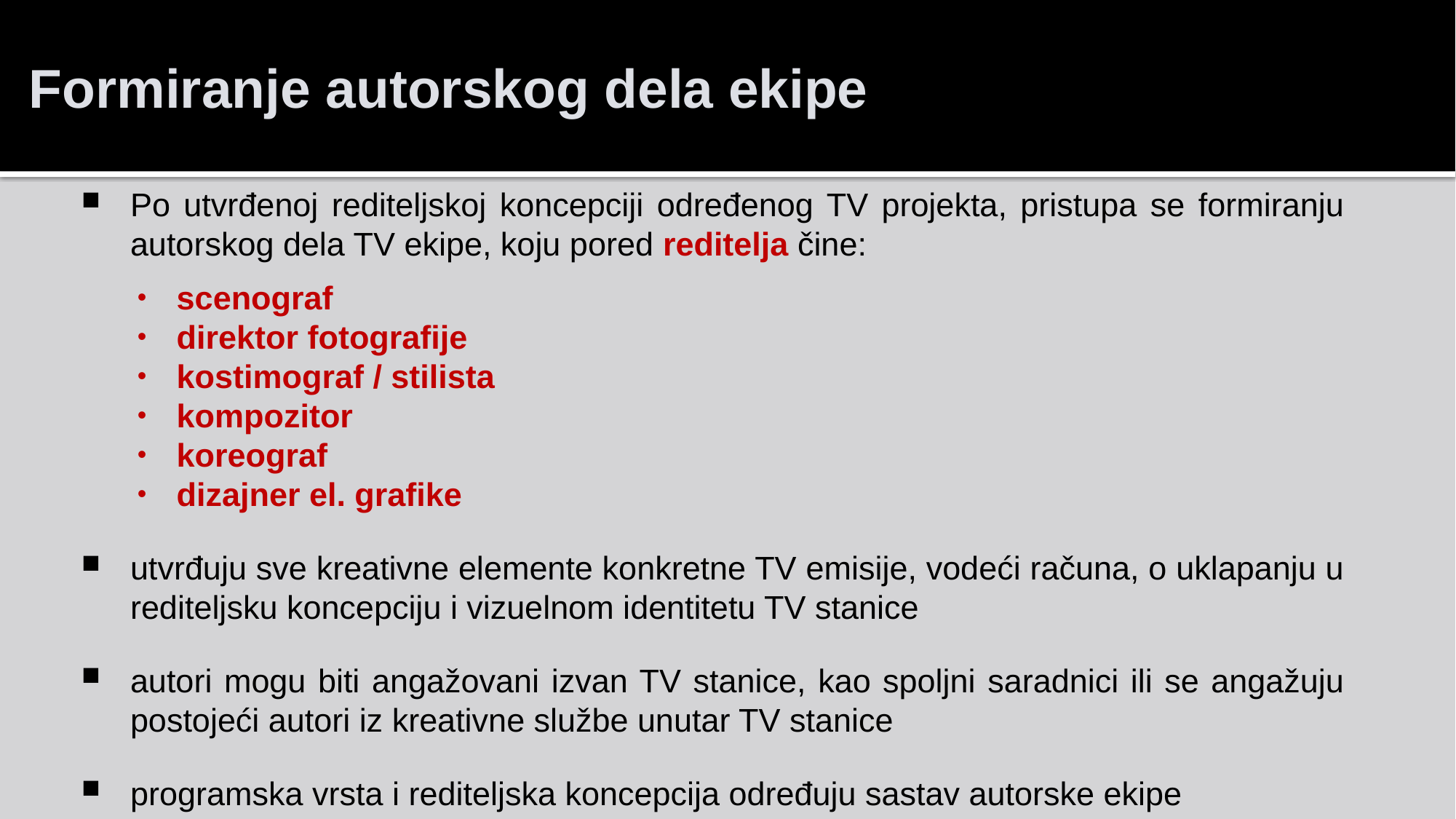

Formiranje autorskog dela ekipe
Po utvrđenoj rediteljskoj koncepciji određenog TV projekta, pristupa se formiranju autorskog dela TV ekipe, koju pored reditelja čine:

scenograf
direktor fotografije
kostimograf / stilista
kompozitor
koreograf
dizajner el. grafike

utvrđuju sve kreativne elemente konkretne TV emisije, vodeći računa, o uklapanju u rediteljsku koncepciju i vizuelnom identitetu TV stanice

autori mogu biti angažovani izvan TV stanice, kao spoljni saradnici ili se angažuju postojeći autori iz kreativne službe unutar TV stanice

programska vrsta i rediteljska koncepcija određuju sastav autorske ekipe